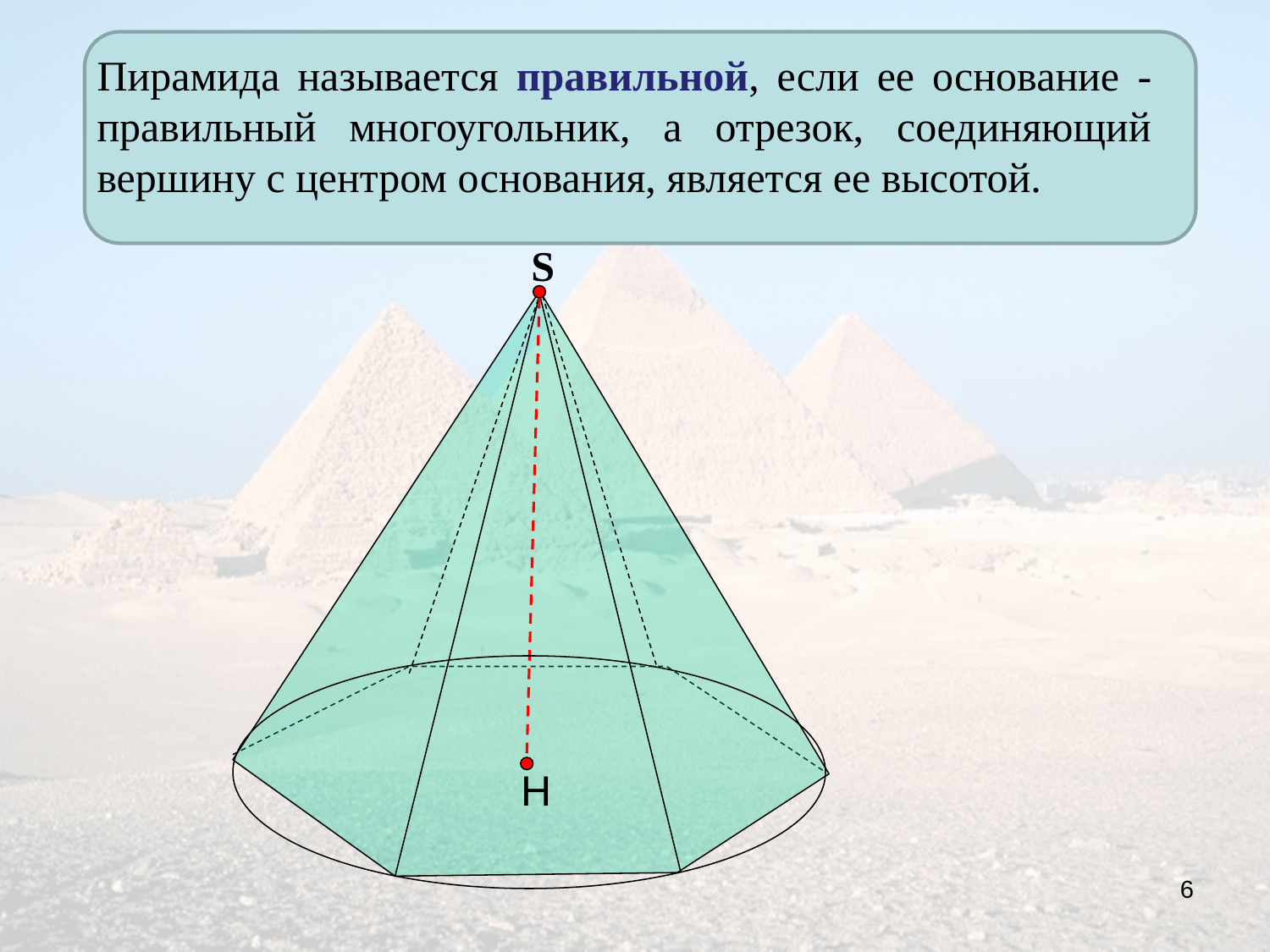

Пирамида называется правильной, если ее основание - правильный многоугольник, а отрезок, соединяющий вершину с центром основания, является ее высотой.
S

Н

6